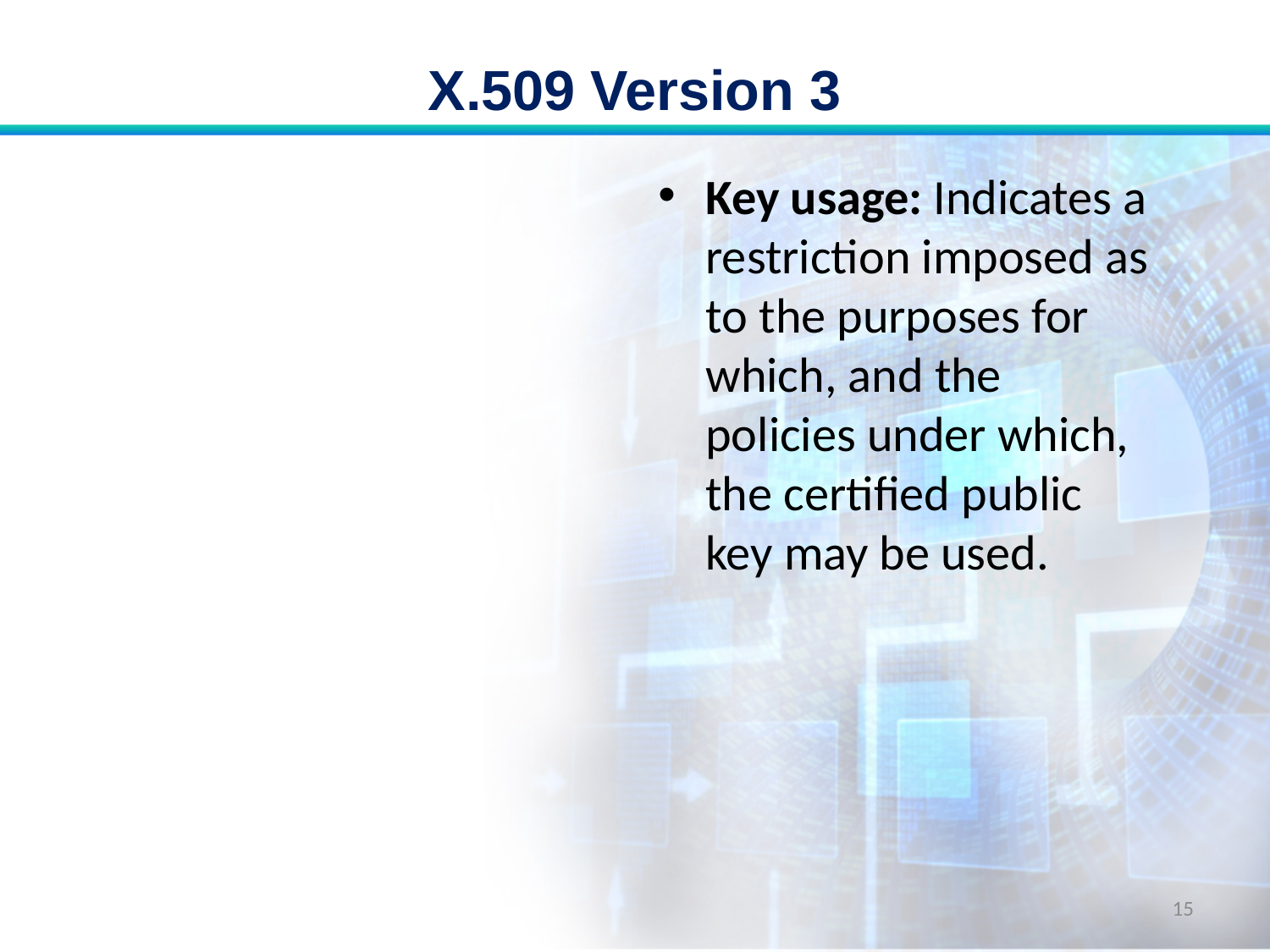

# X.509 Version 3
Key usage: Indicates a restriction imposed as to the purposes for which, and the policies under which, the certified public key may be used.
15